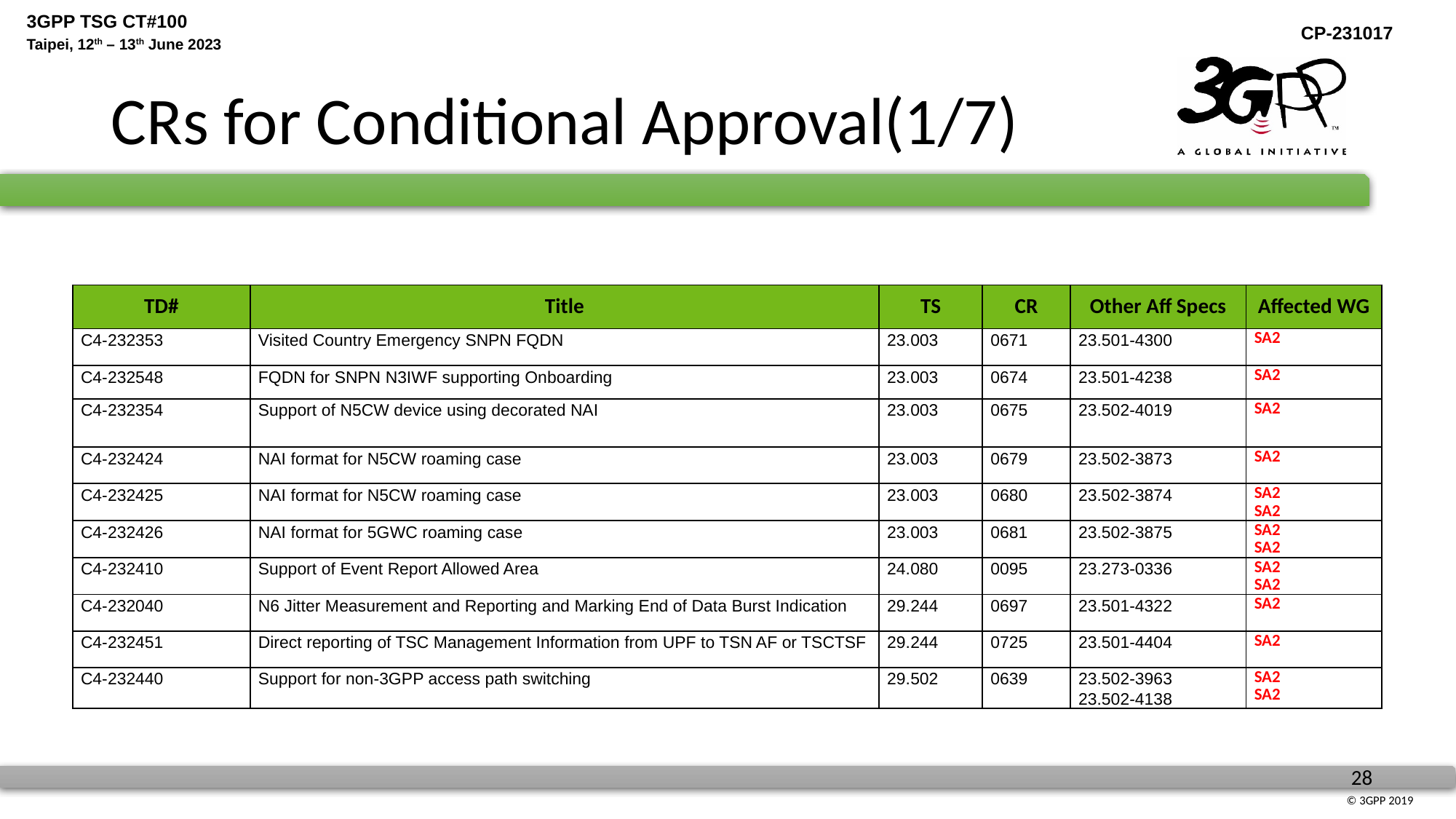

# CRs for Conditional Approval(1/7)
| TD# | Title | TS | CR | Other Aff Specs | Affected WG |
| --- | --- | --- | --- | --- | --- |
| C4-232353 | Visited Country Emergency SNPN FQDN | 23.003 | 0671 | 23.501-4300 | SA2 |
| C4-232548 | FQDN for SNPN N3IWF supporting Onboarding | 23.003 | 0674 | 23.501-4238 | SA2 |
| C4-232354 | Support of N5CW device using decorated NAI | 23.003 | 0675 | 23.502-4019 | SA2 |
| C4-232424 | NAI format for N5CW roaming case | 23.003 | 0679 | 23.502-3873 | SA2 |
| C4-232425 | NAI format for N5CW roaming case | 23.003 | 0680 | 23.502-3874 | SA2 SA2 |
| C4-232426 | NAI format for 5GWC roaming case | 23.003 | 0681 | 23.502-3875 | SA2 SA2 |
| C4-232410 | Support of Event Report Allowed Area | 24.080 | 0095 | 23.273-0336 | SA2 SA2 |
| C4-232040 | N6 Jitter Measurement and Reporting and Marking End of Data Burst Indication | 29.244 | 0697 | 23.501-4322 | SA2 |
| C4-232451 | Direct reporting of TSC Management Information from UPF to TSN AF or TSCTSF | 29.244 | 0725 | 23.501-4404 | SA2 |
| C4-232440 | Support for non-3GPP access path switching | 29.502 | 0639 | 23.502-3963 23.502-4138 | SA2 SA2 |